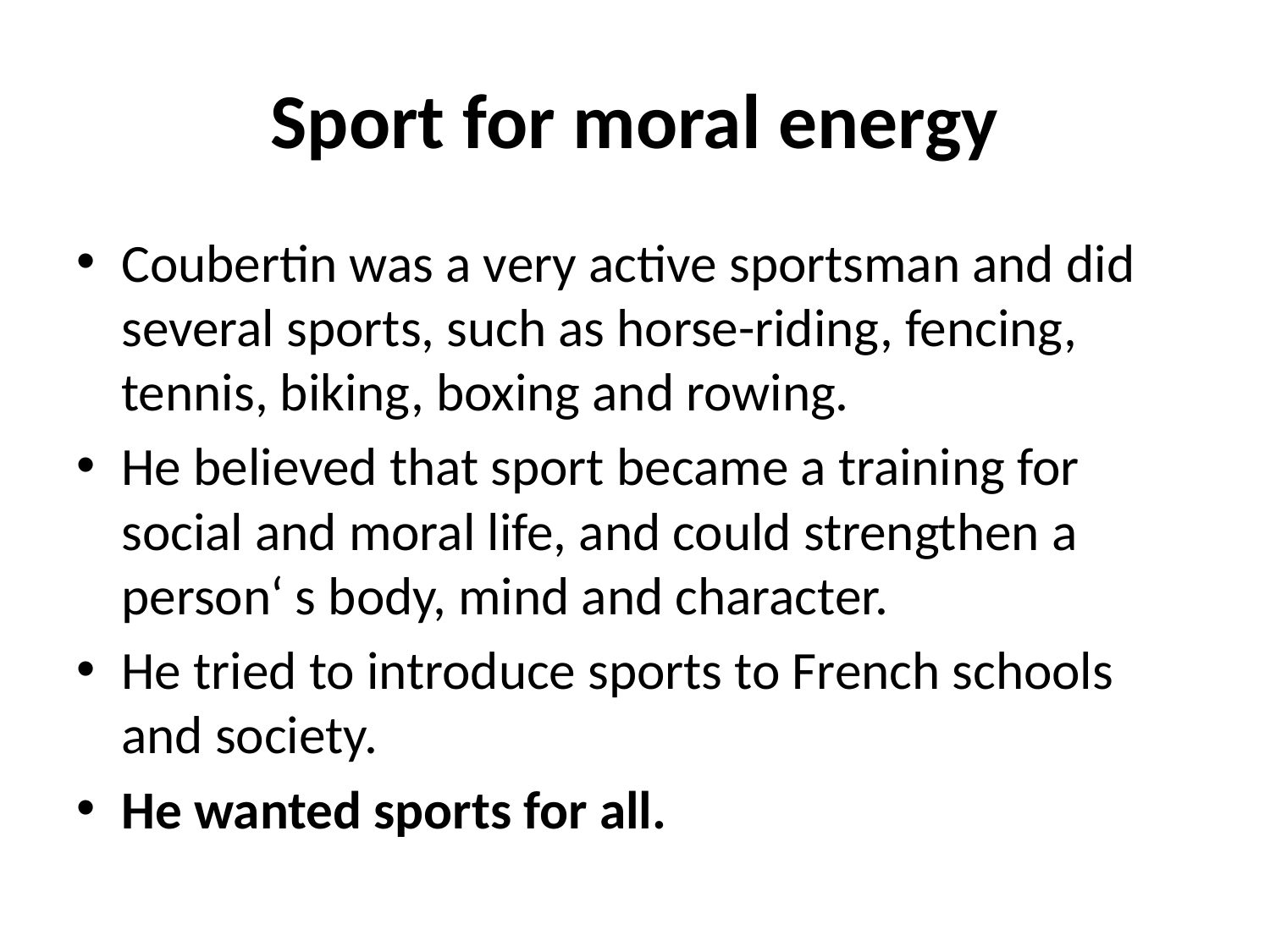

# Sport for moral energy
Coubertin was a very active sportsman and did several sports, such as horse-riding, fencing, tennis, biking, boxing and rowing.
He believed that sport became a training for social and moral life, and could strengthen a person‘ s body, mind and character.
He tried to introduce sports to French schools and society.
He wanted sports for all.